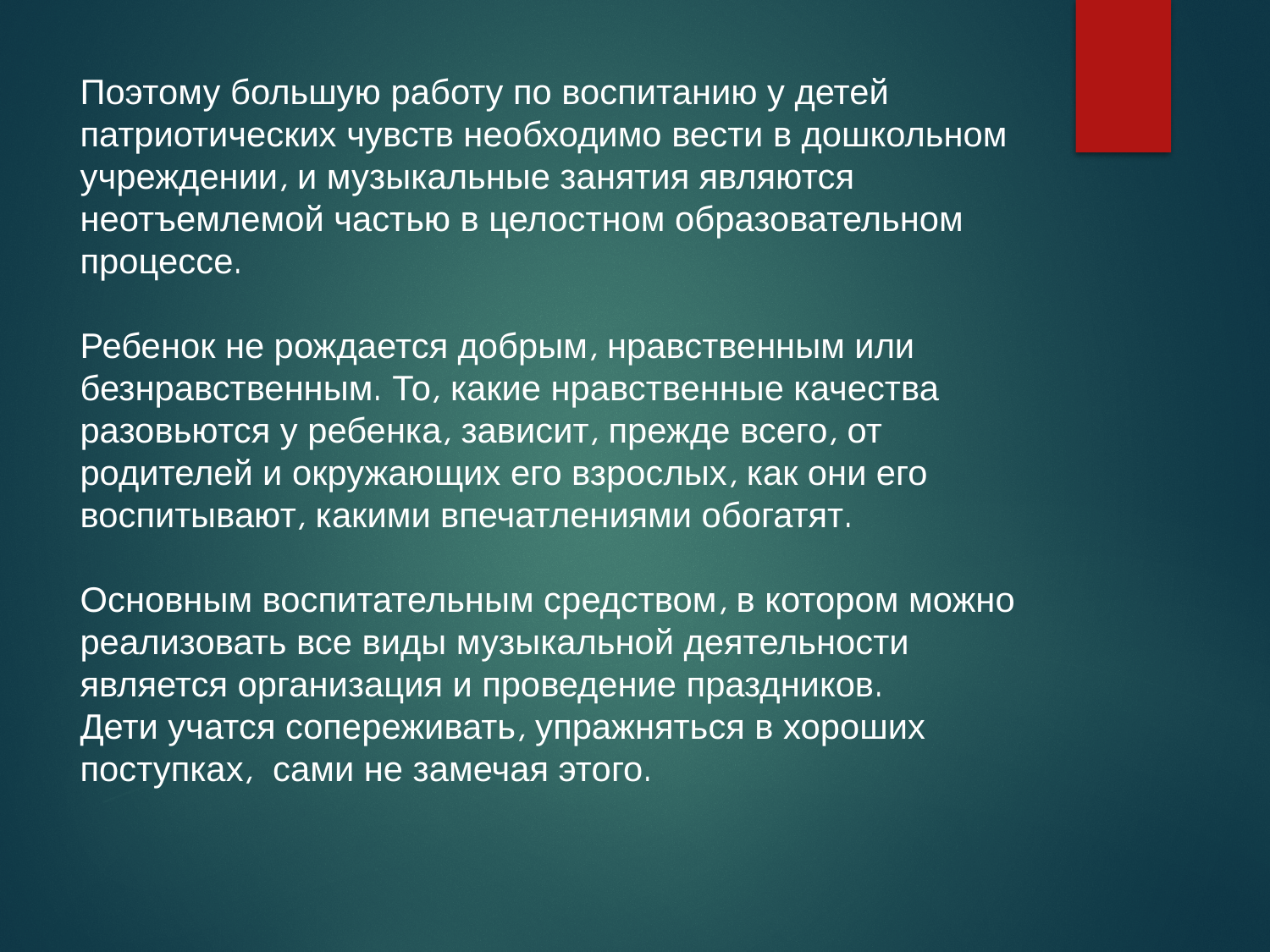

# Поэтому большую работу по воспитанию у детей патриотических чувств необходимо вести в дошкольном учреждении, и музыкальные занятия являются неотъемлемой частью в целостном образовательном процессе. Ребенок не рождается добрым, нравственным или безнравственным. То, какие нравственные качества разовьются у ребенка, зависит, прежде всего, от родителей и окружающих его взрослых, как они его воспитывают, какими впечатлениями обогатят. Основным воспитательным средством, в котором можно реализовать все виды музыкальной деятельности является организация и проведение праздников. Дети учатся сопереживать, упражняться в хороших поступках,  сами не замечая этого.